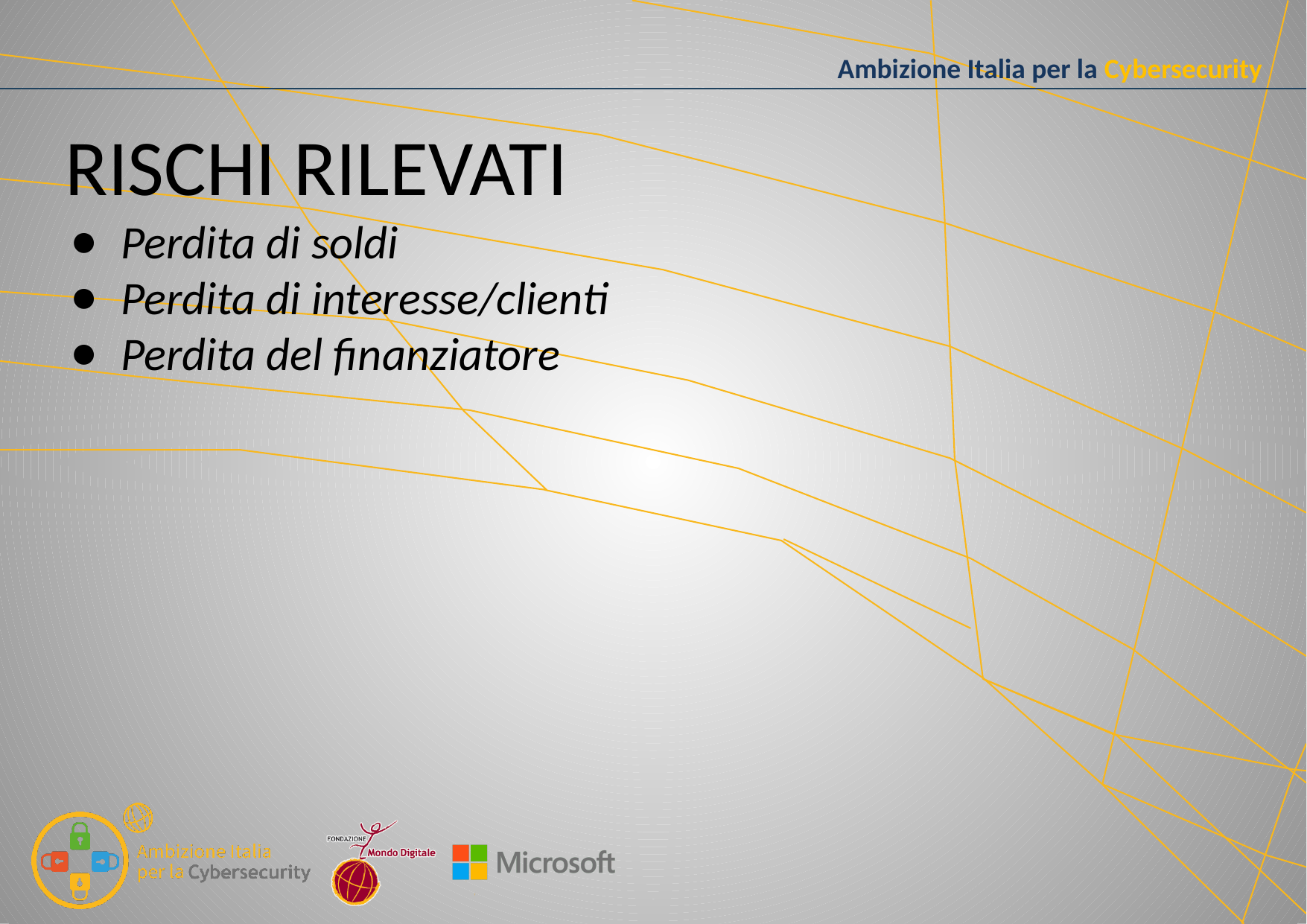

# RISCHI RILEVATI
Perdita di soldi
Perdita di interesse/clienti
Perdita del finanziatore